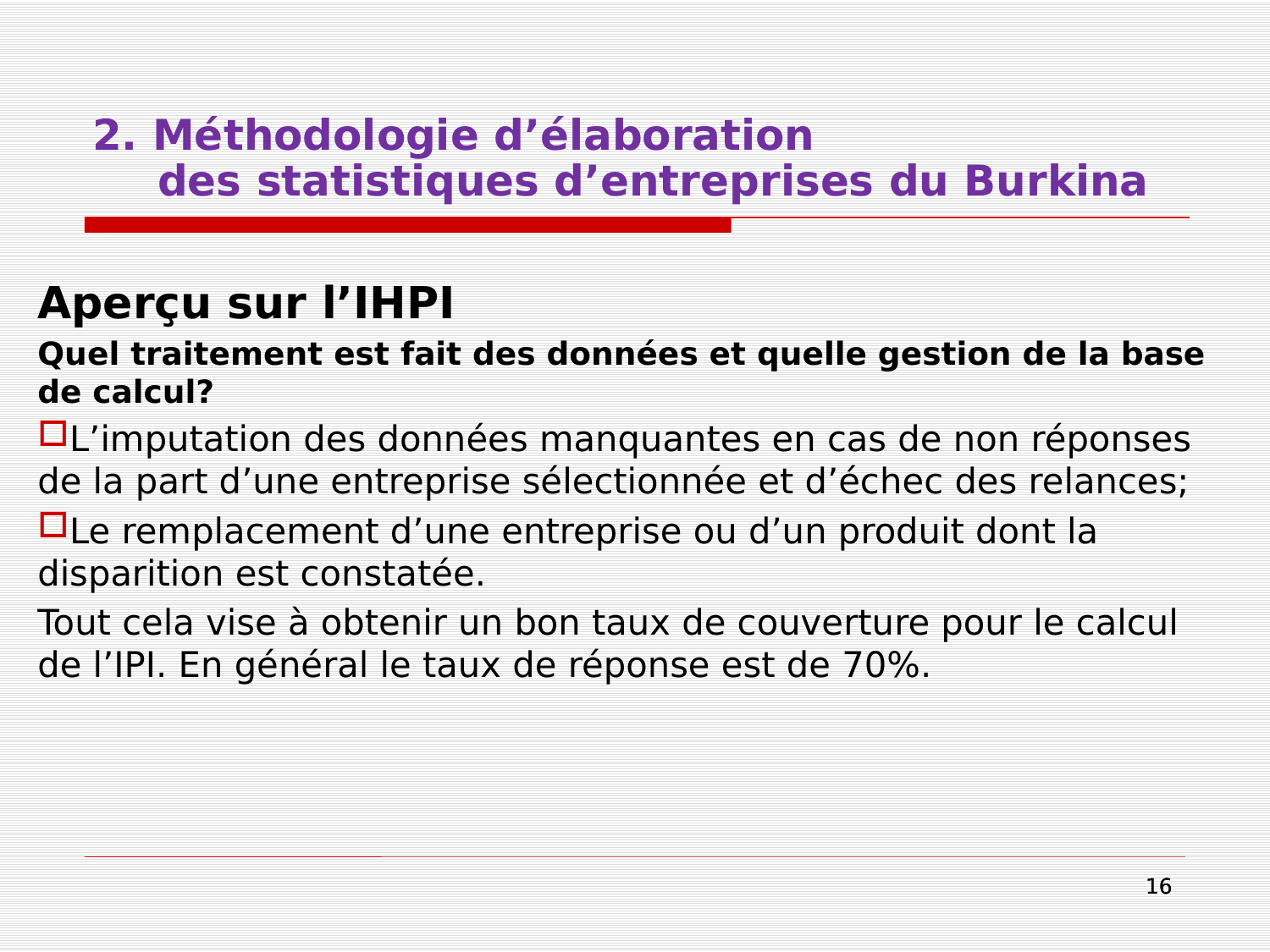

# 2. Méthodologie d’élaboration des statistiques d’entreprises du Burkina
Aperçu sur l’IHPI
Quel traitement est fait des données et quelle gestion de la base de calcul?
L’imputation des données manquantes en cas de non réponses de la part d’une entreprise sélectionnée et d’échec des relances;
Le remplacement d’une entreprise ou d’un produit dont la disparition est constatée.
Tout cela vise à obtenir un bon taux de couverture pour le calcul de l’IPI. En général le taux de réponse est de 70%.

16
16